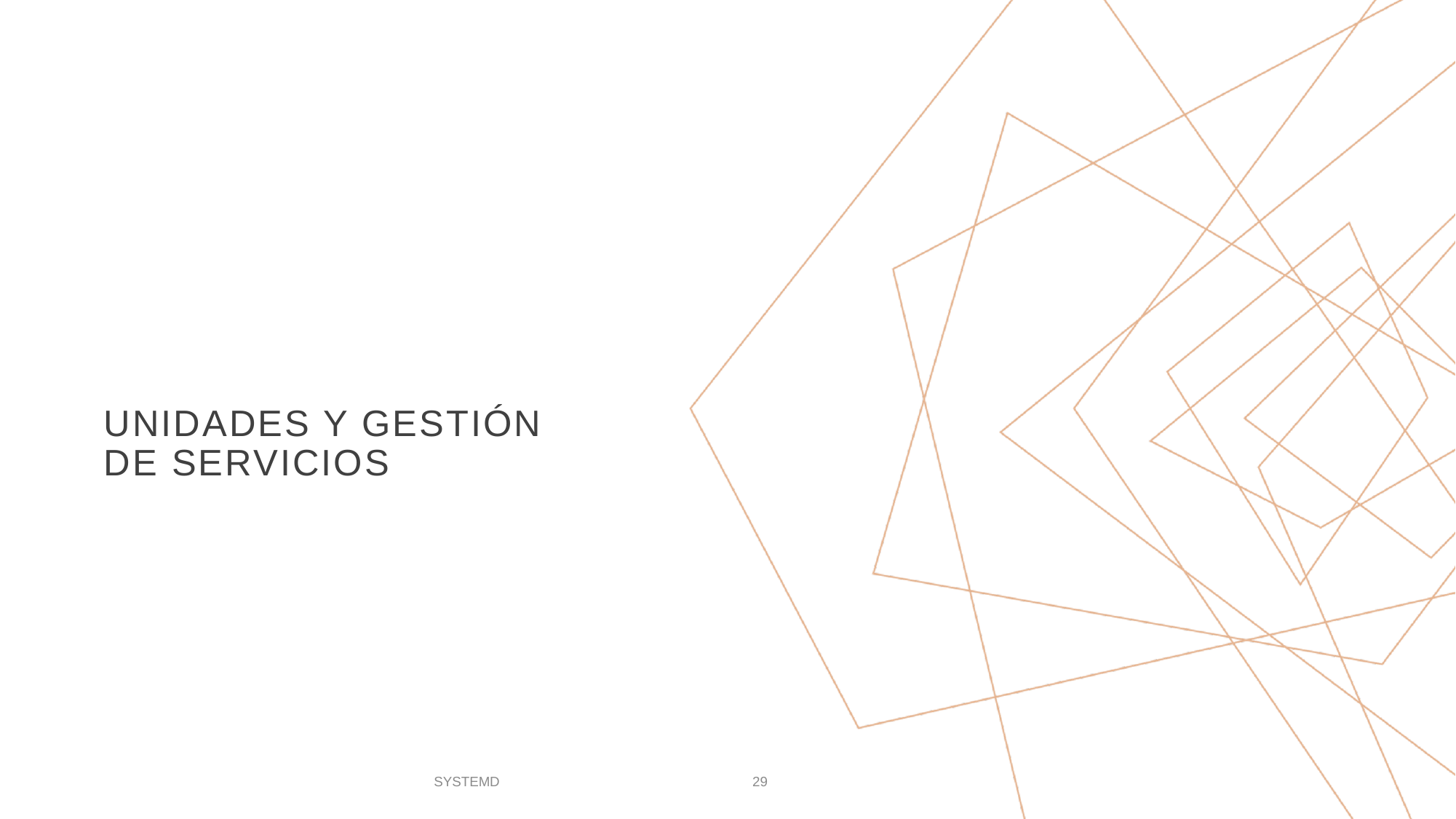

# UNIDADES Y GESTIÓN DE SERVICIOS
SYSTEMD
29